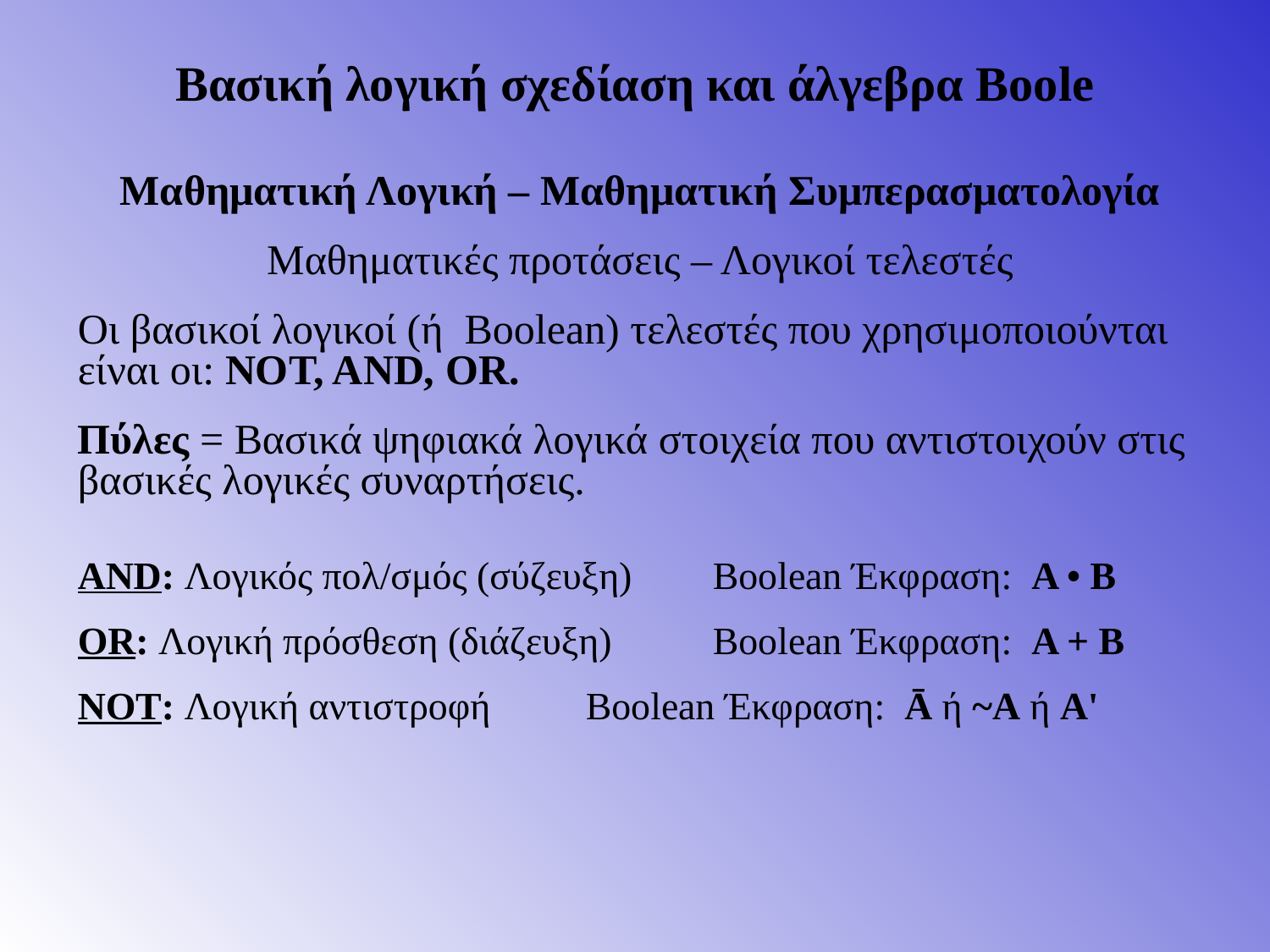

# Βασική λογική σχεδίαση και άλγεβρα Boole
Μαθηματική Λογική – Μαθηματική Συμπερασματολογία

Μαθηματικές προτάσεις – Λογικοί τελεστές

Οι βασικοί λογικοί (ή  Boolean) τελεστές που χρησιμοποιούνται είναι οι: NOT, AND, OR.

Πύλες = Βασικά ψηφιακά λογικά στοιχεία που αντιστοιχούν στις βασικές λογικές συναρτήσεις.

AND: Λογικός πολ/σμός (σύζευξη)	Boolean Έκφραση:  A • B

OR: Λογική πρόσθεση (διάζευξη)	Boolean Έκφραση:  A + B

NOT: Λογική αντιστροφή	Boolean Έκφραση:  Ā ή ~A ή Α'